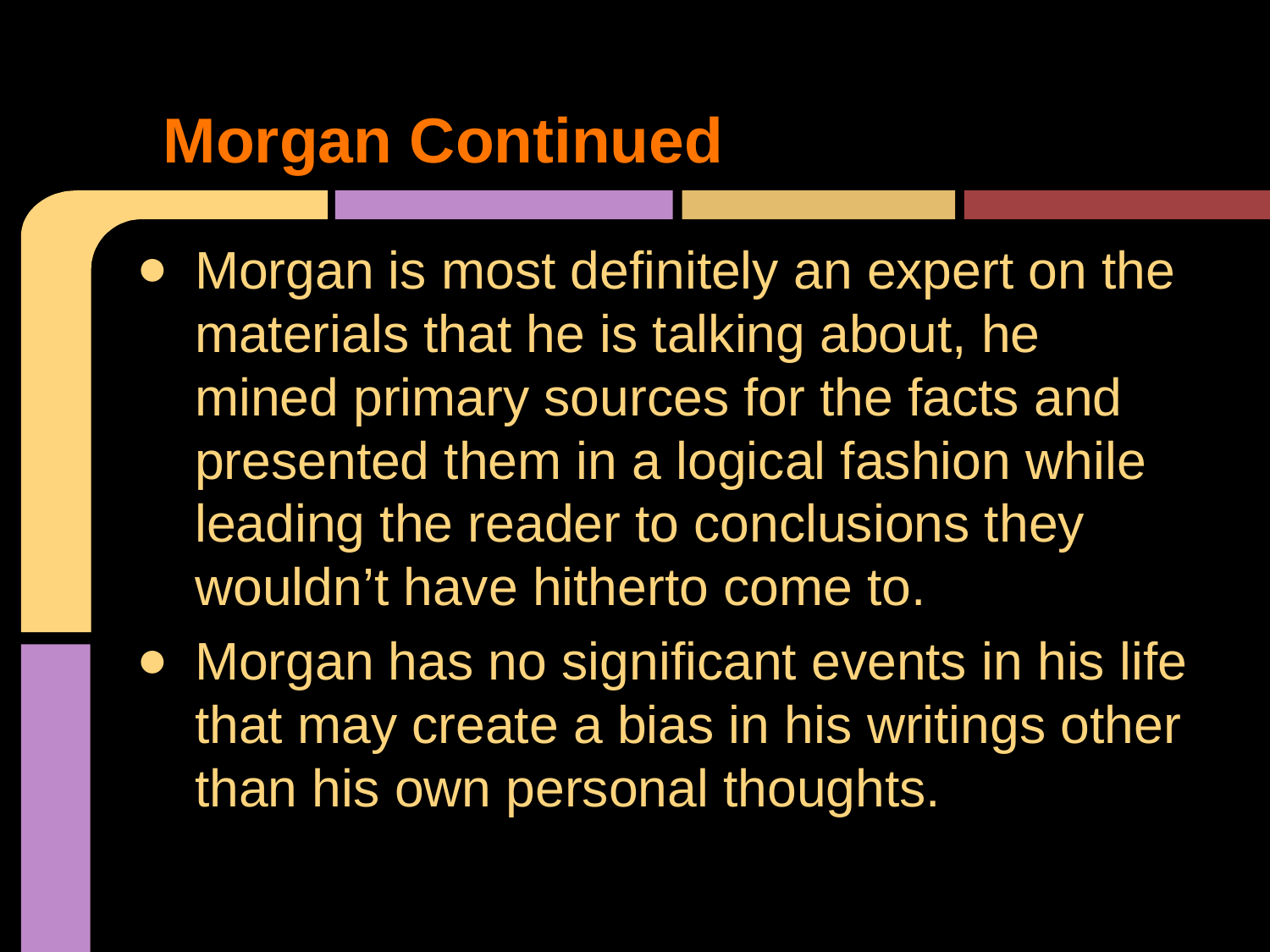

# Morgan Continued
Morgan is most definitely an expert on the materials that he is talking about, he mined primary sources for the facts and presented them in a logical fashion while leading the reader to conclusions they wouldn’t have hitherto come to.
Morgan has no significant events in his life that may create a bias in his writings other than his own personal thoughts.